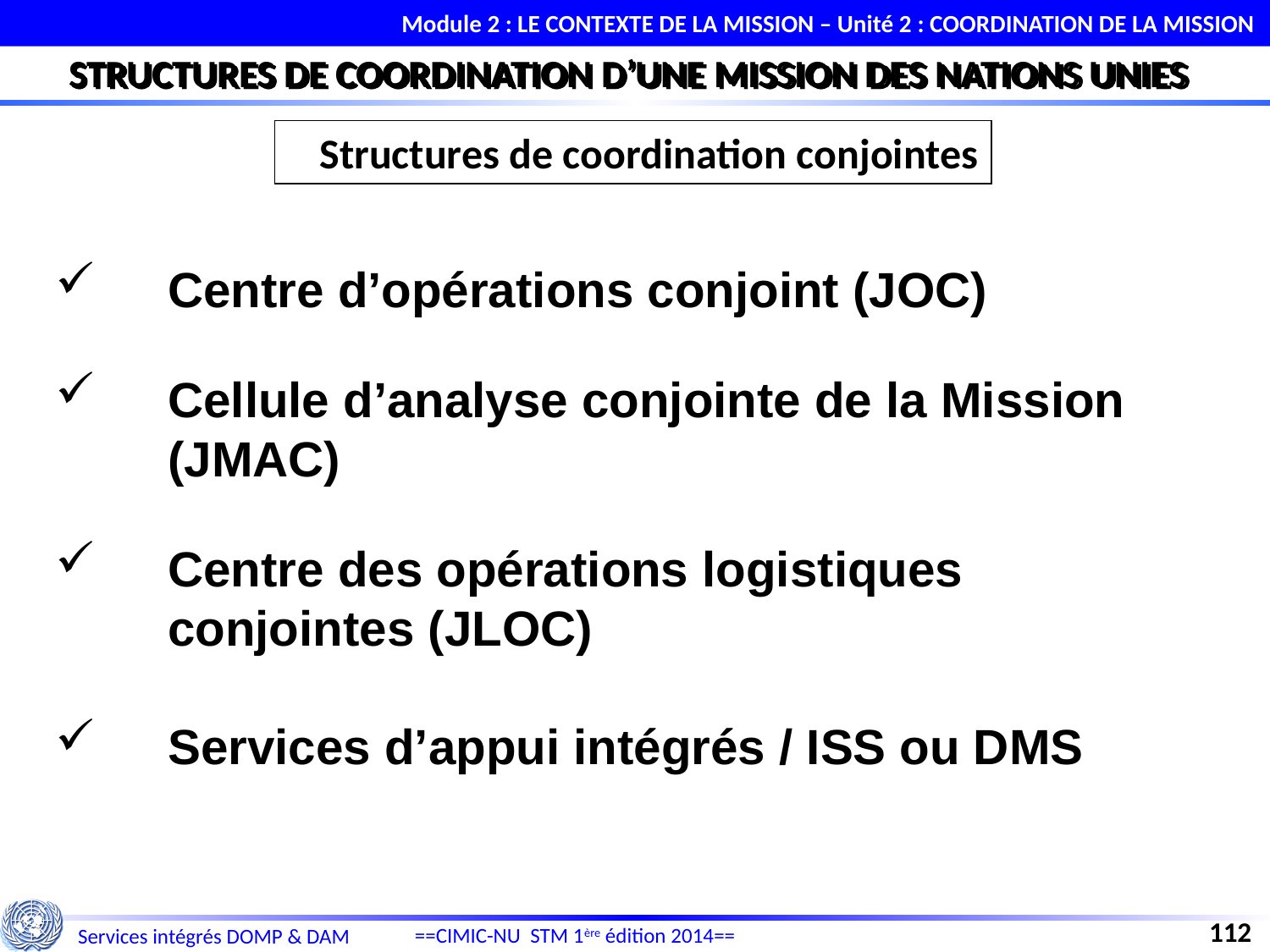

Module 2 : LE CONTEXTE DE LA MISSION – Unité 2 : COORDINATION DE LA MISSION
STRUCTURES DE COORDINATION D’UNE MISSION DES NATIONS UNIES
Structures de coordination conjointes
Centre d’opérations conjoint (JOC)

Cellule d’analyse conjointe de la Mission (JMAC)

Centre des opérations logistiques conjointes (JLOC)

Services d’appui intégrés / ISS ou DMS
112
==CIMIC-NU  STM 1ère édition 2014==
Services intégrés DOMP & DAM